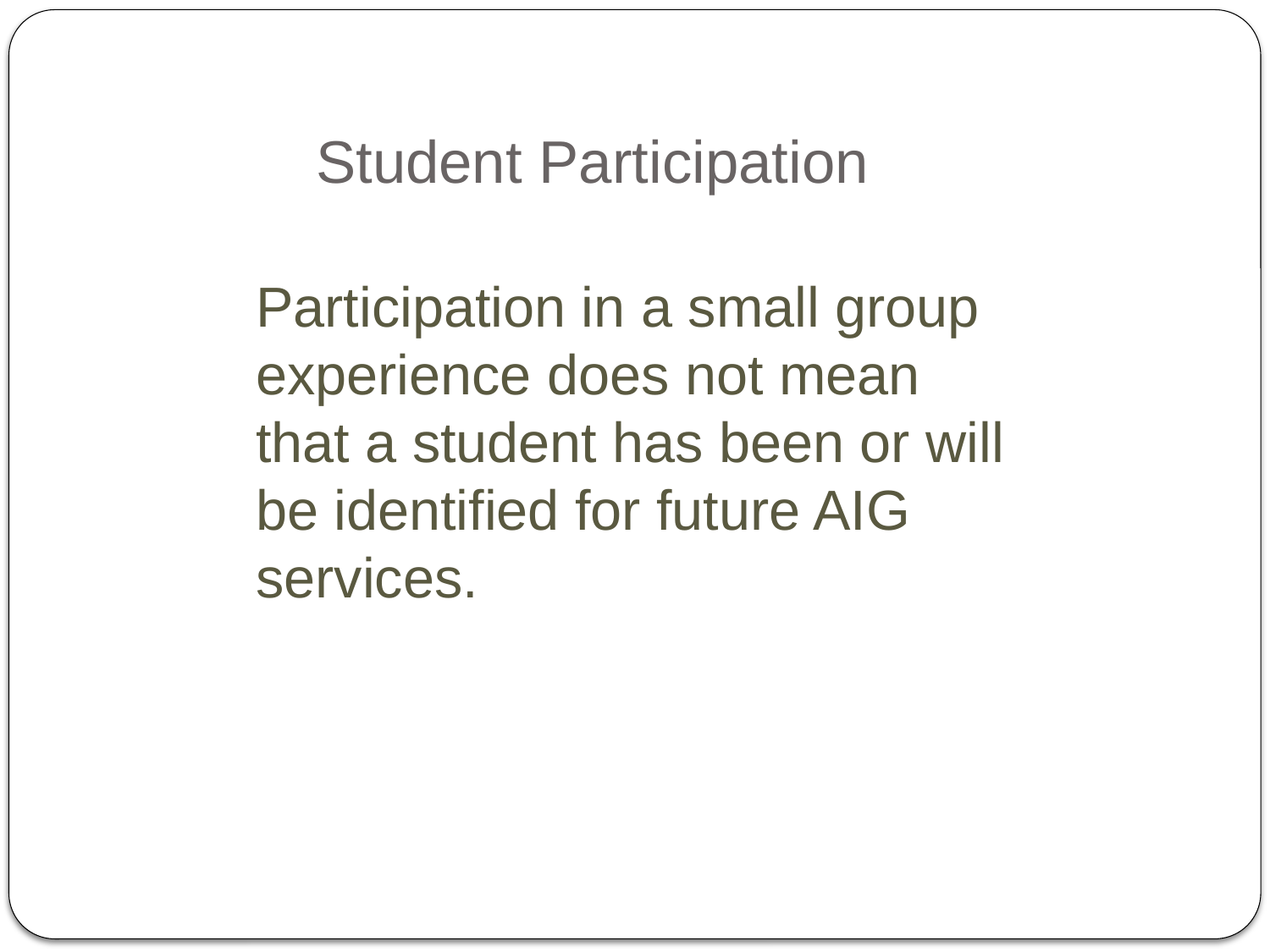

# Student Participation
Participation in a small group experience does not mean that a student has been or will be identified for future AIG services.